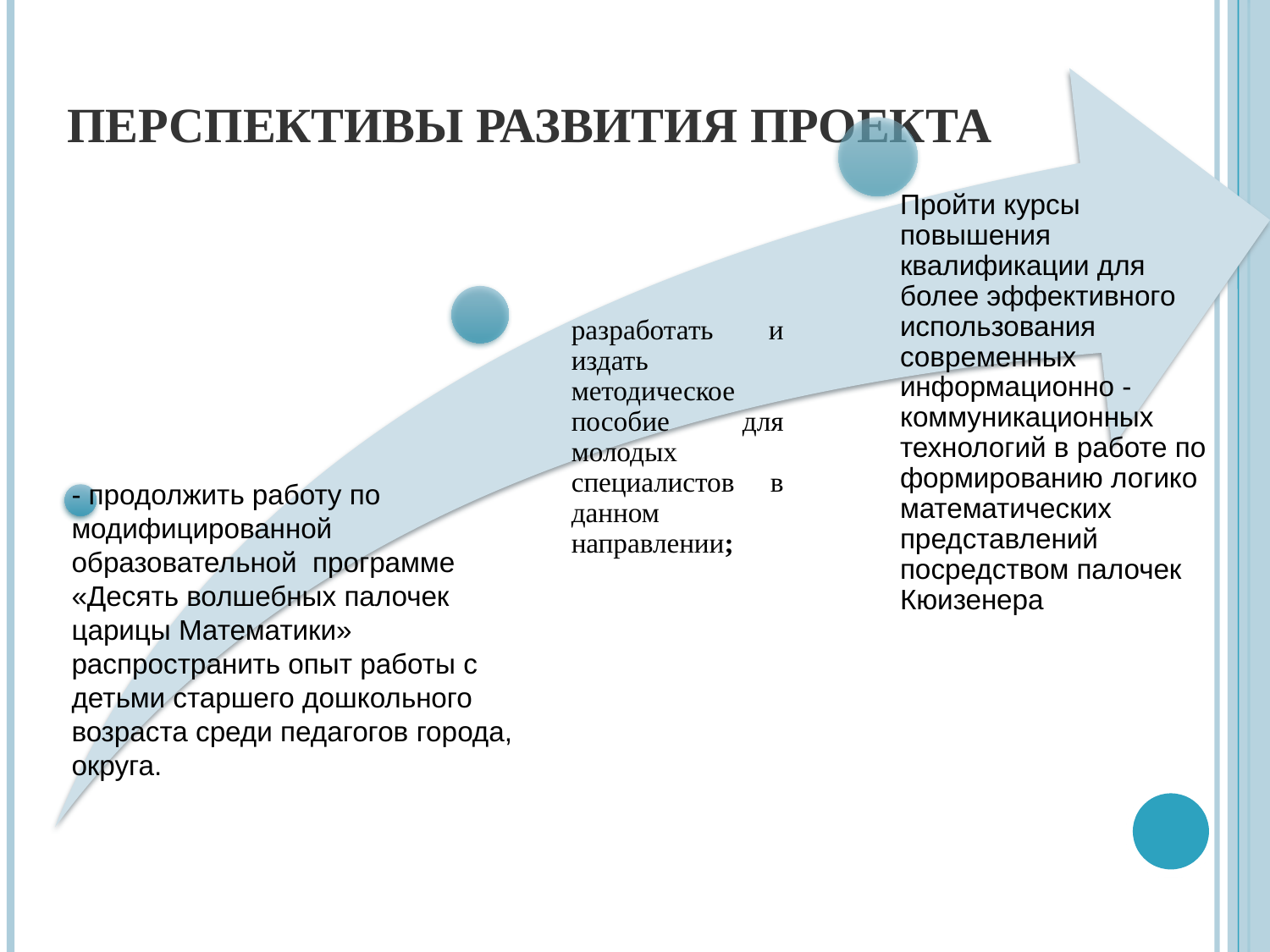

# Перспективы развития проекта
- продолжить работу по модифицированной образовательной  программе «Десять волшебных палочек царицы Математики» распространить опыт работы с детьми старшего дошкольного возраста среди педагогов города, округа.
разработать и издать методическое пособие для молодых специалистов в данном направлении;
Пройти курсы повышения квалификации для более эффективного использования современных информационно - коммуникационных технологий в работе по формированию логико математических представлений посредством палочек Кюизенера